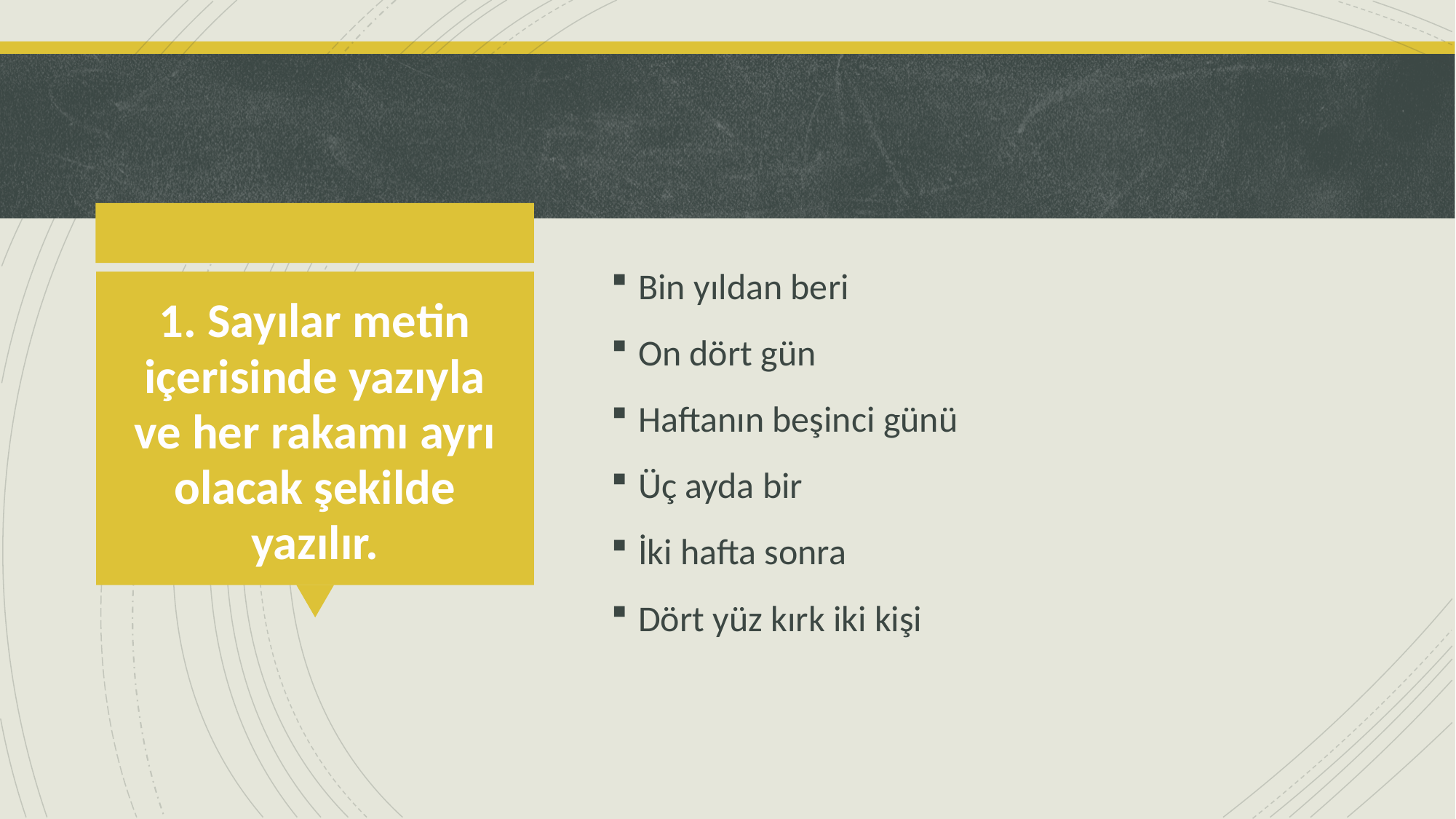

Bin yıldan beri
On dört gün
Haftanın beşinci günü
Üç ayda bir
İki hafta sonra
Dört yüz kırk iki kişi
# 1. Sayılar metin içerisinde yazıyla ve her rakamı ayrı olacak şekilde yazılır.